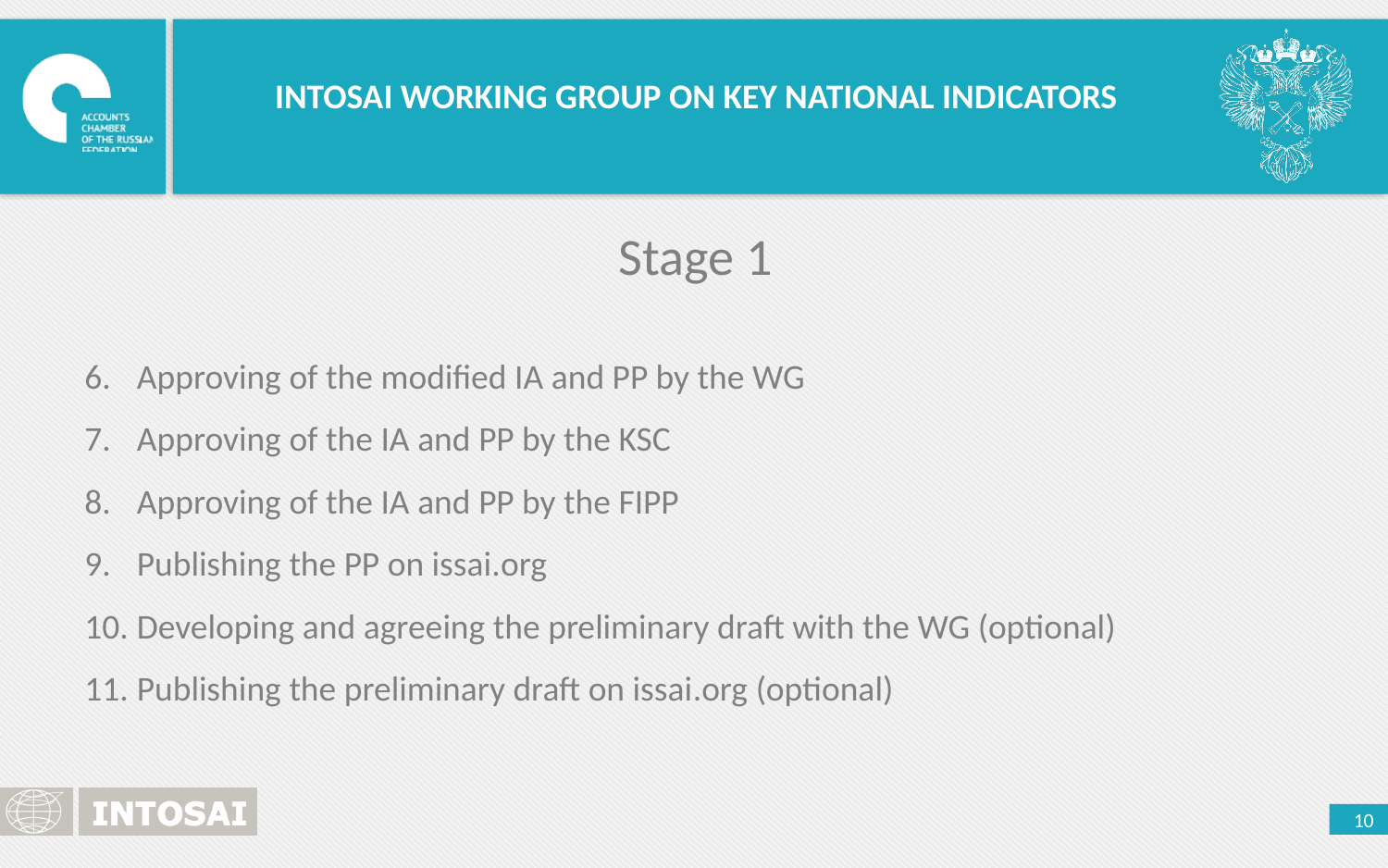

INTOSAI WORKING GROUP ON KEY NATIONAL INDICATORS
Stage 1
Approving of the modified IA and PP by the WG
Approving of the IA and PP by the KSC
Approving of the IA and PP by the FIPP
Publishing the PP on issai.org
Developing and agreeing the preliminary draft with the WG (optional)
Publishing the preliminary draft on issai.org (optional)